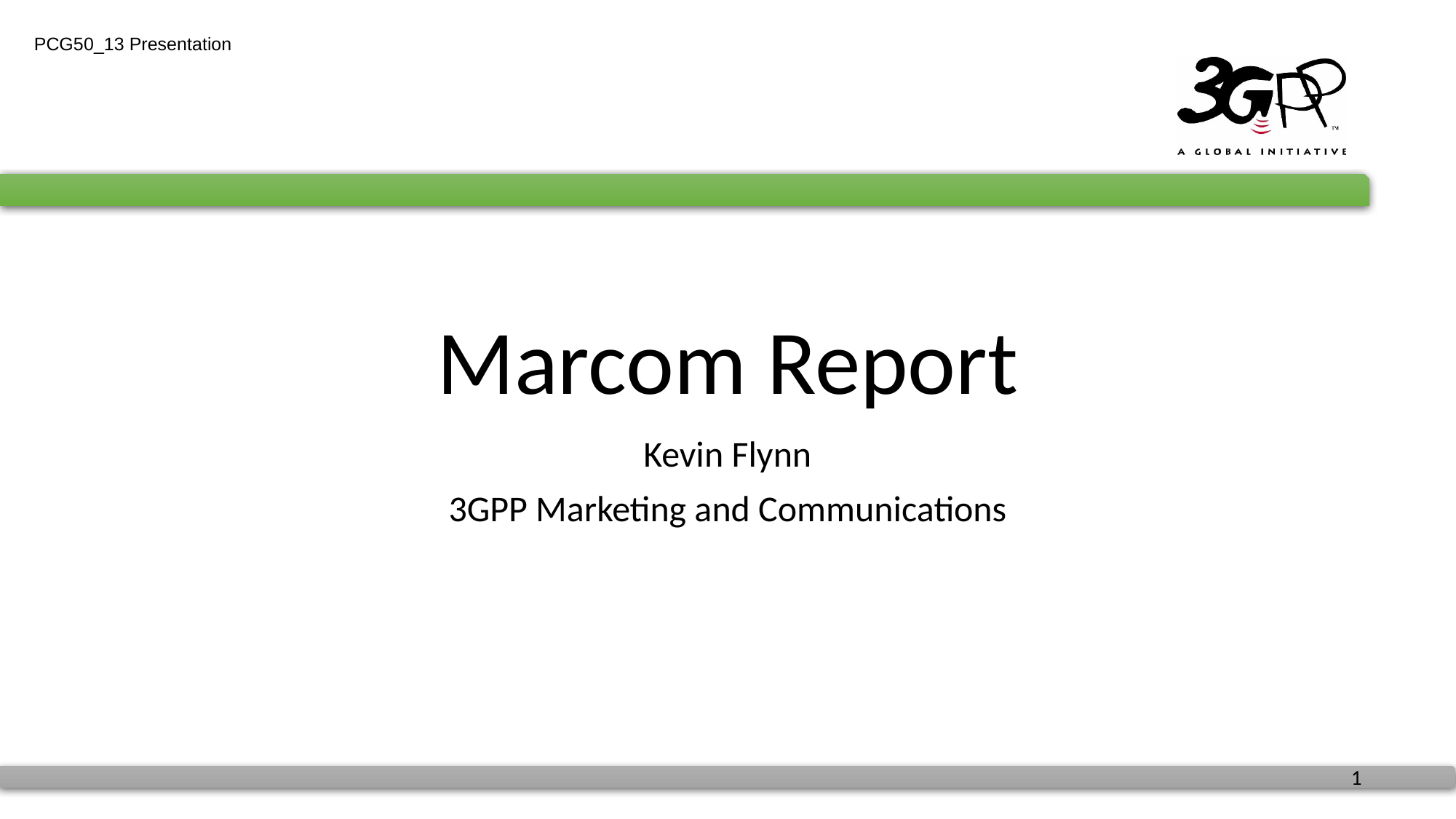

PCG50_13 Presentation
# Marcom Report
Kevin Flynn
3GPP Marketing and Communications